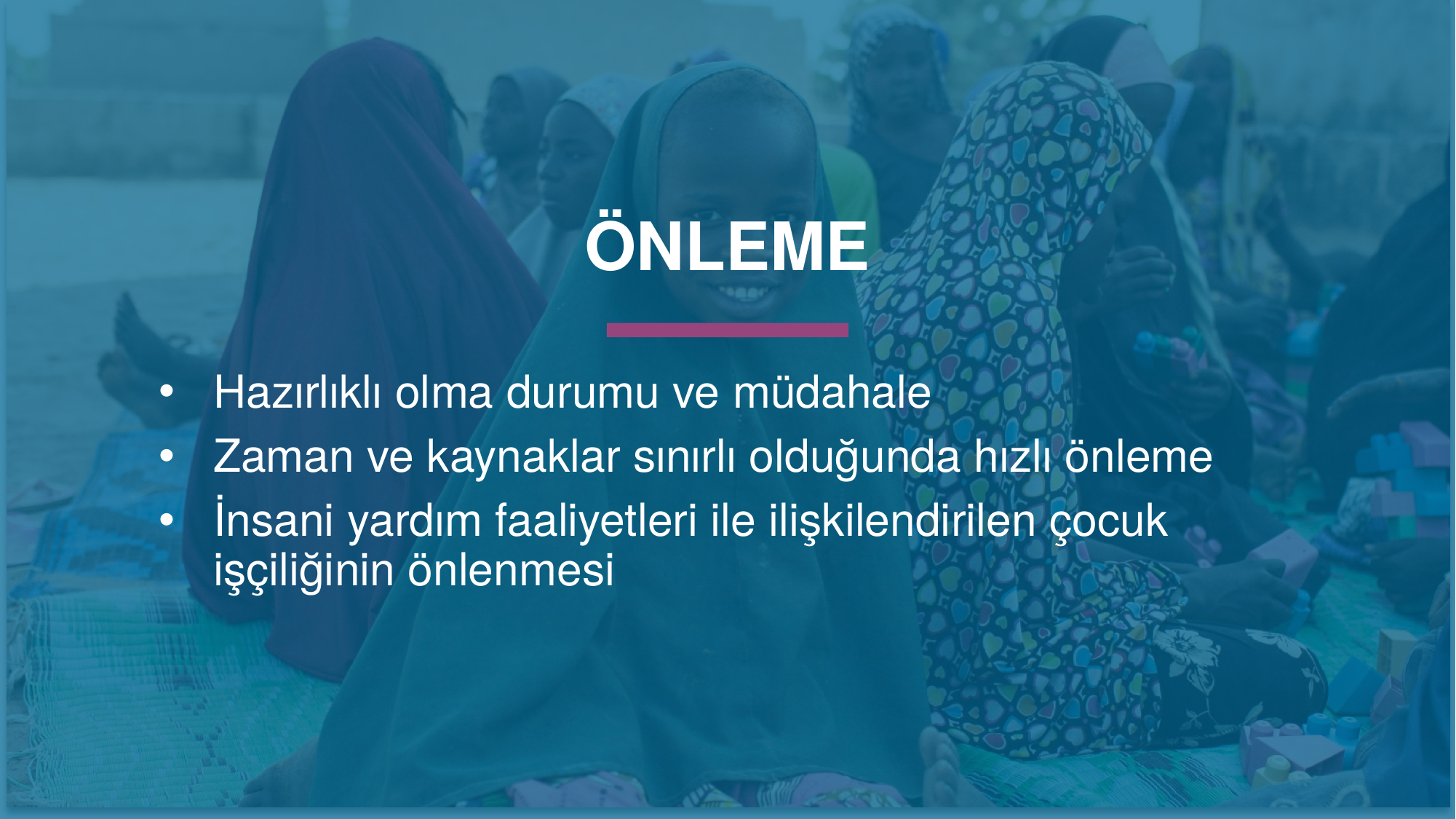

ÖNLEME
Hazırlıklı olma durumu ve müdahale
Zaman ve kaynaklar sınırlı olduğunda hızlı önleme
İnsani yardım faaliyetleri ile ilişkilendirilen çocuk işçiliğinin önlenmesi